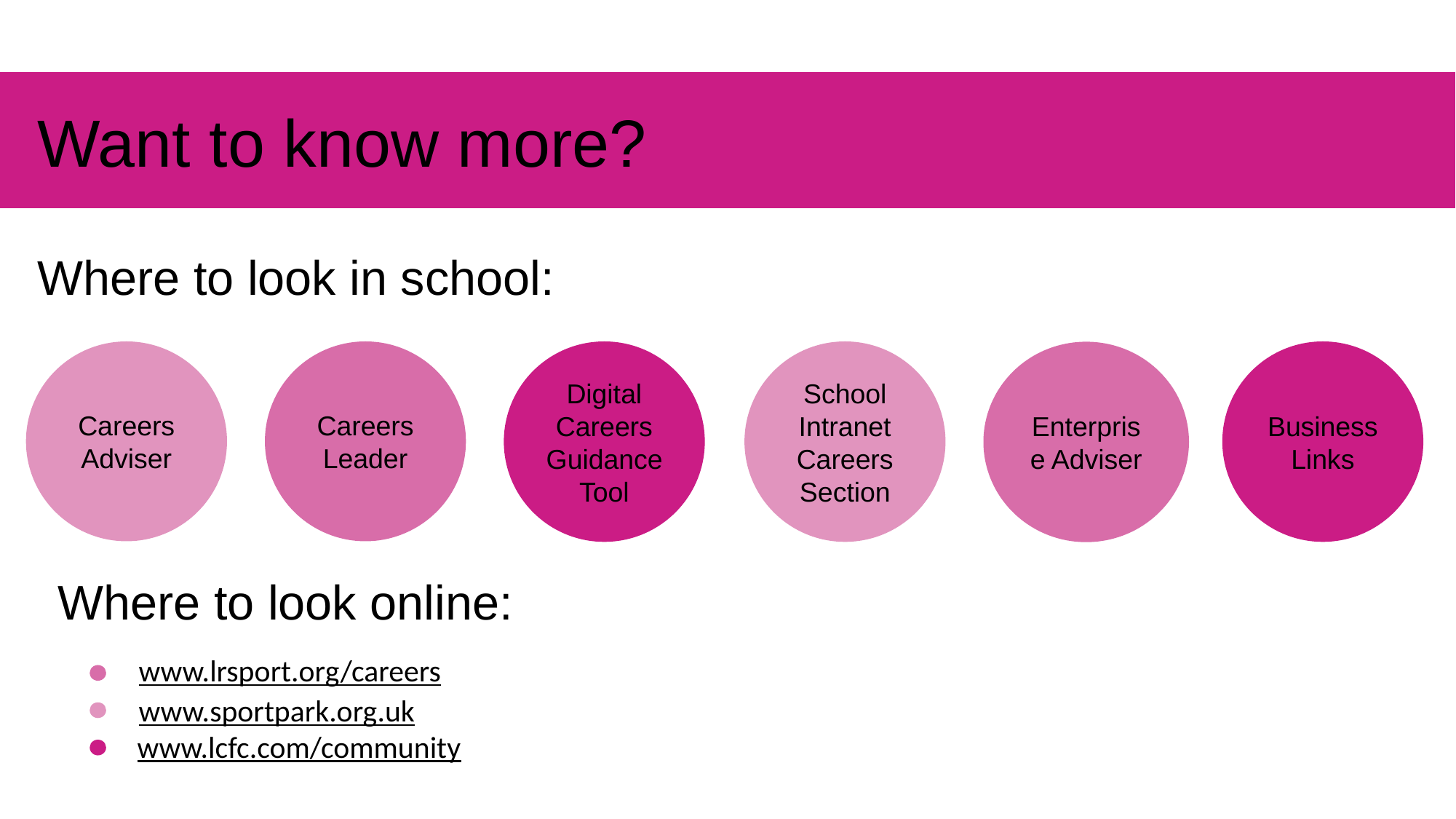

# Want to know more?
Where to look in school:
Careers Adviser
Careers Leader
School Intranet Careers Section
Business Links
Digital Careers Guidance Tool
Enterprise Adviser
Where to look online:
www.lrsport.org/careers

www.sportpark.org.uk

www.lcfc.com/community